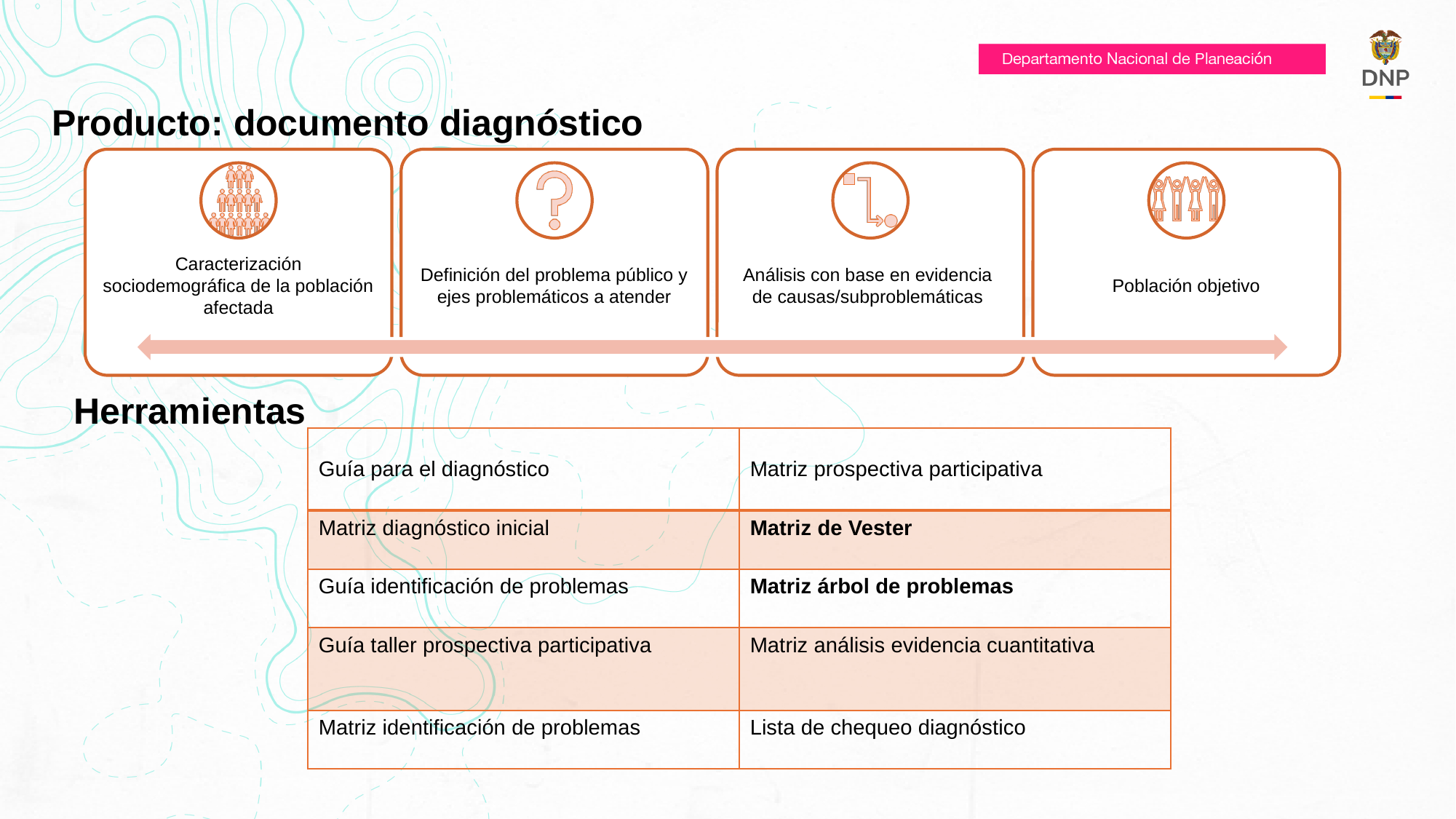

# Producto: documento diagnóstico
Caracterización sociodemográfica de la población afectada
Definición del problema público y ejes problemáticos a atender
Análisis con base en evidencia  de causas/subproblemáticas
Población objetivo
Herramientas
| Guía para el diagnóstico | Matriz prospectiva participativa |
| --- | --- |
| Matriz diagnóstico inicial | Matriz de Vester |
| Guía identificación de problemas | Matriz árbol de problemas |
| Guía taller prospectiva participativa | Matriz análisis evidencia cuantitativa |
| Matriz identificación de problemas | Lista de chequeo diagnóstico |